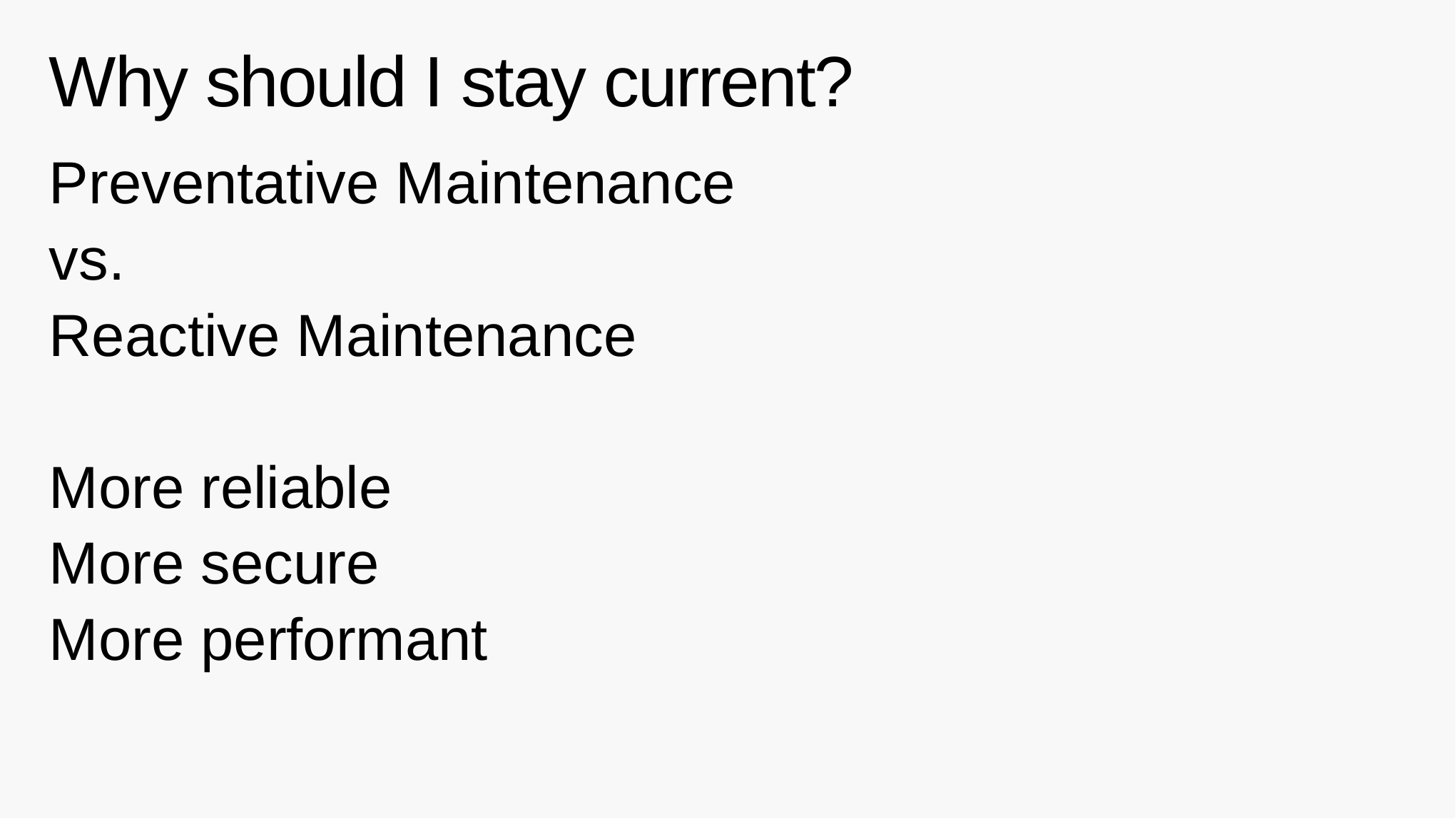

# Why should I stay current?
Preventative Maintenance
vs.
Reactive Maintenance

More reliable
More secure
More performant